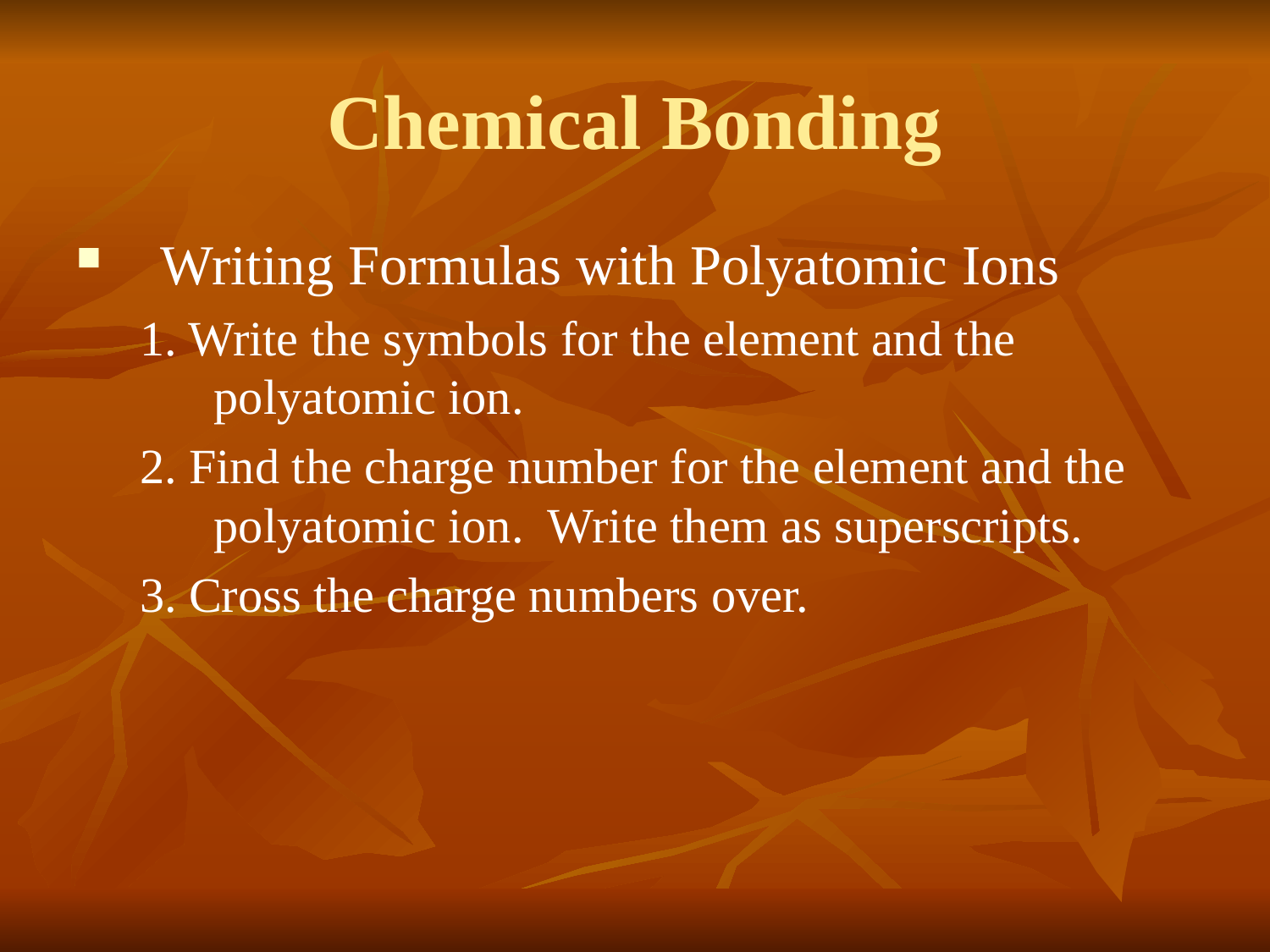

# Chemical Bonding
Writing Formulas with Polyatomic Ions
1. Write the symbols for the element and the polyatomic ion.
2. Find the charge number for the element and the polyatomic ion.  Write them as superscripts.
3. Cross the charge numbers over.